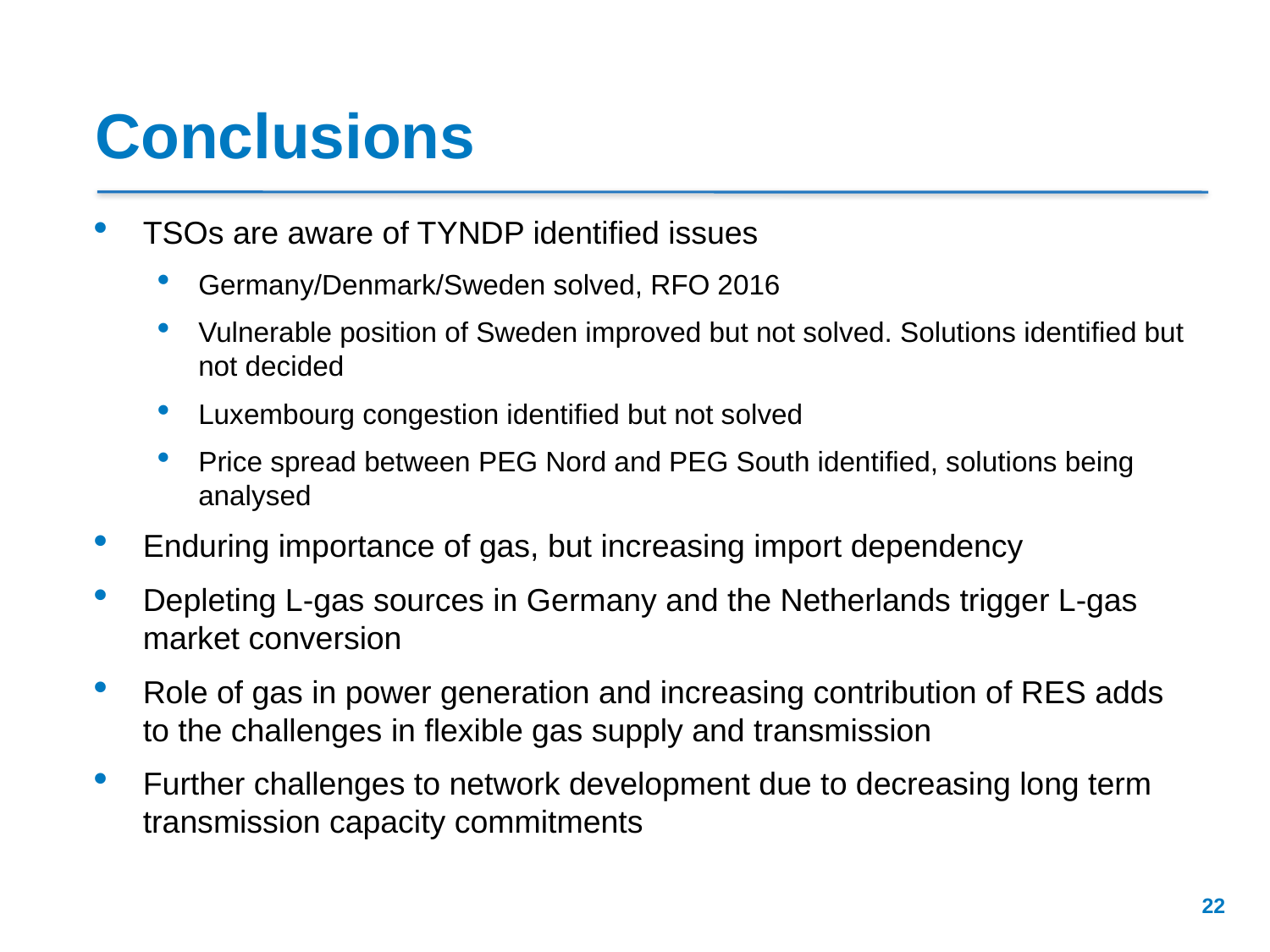

# Conclusions
TSOs are aware of TYNDP identified issues
Germany/Denmark/Sweden solved, RFO 2016
Vulnerable position of Sweden improved but not solved. Solutions identified but not decided
Luxembourg congestion identified but not solved
Price spread between PEG Nord and PEG South identified, solutions being analysed
Enduring importance of gas, but increasing import dependency
Depleting L-gas sources in Germany and the Netherlands trigger L-gas market conversion
Role of gas in power generation and increasing contribution of RES adds to the challenges in flexible gas supply and transmission
Further challenges to network development due to decreasing long term transmission capacity commitments
22